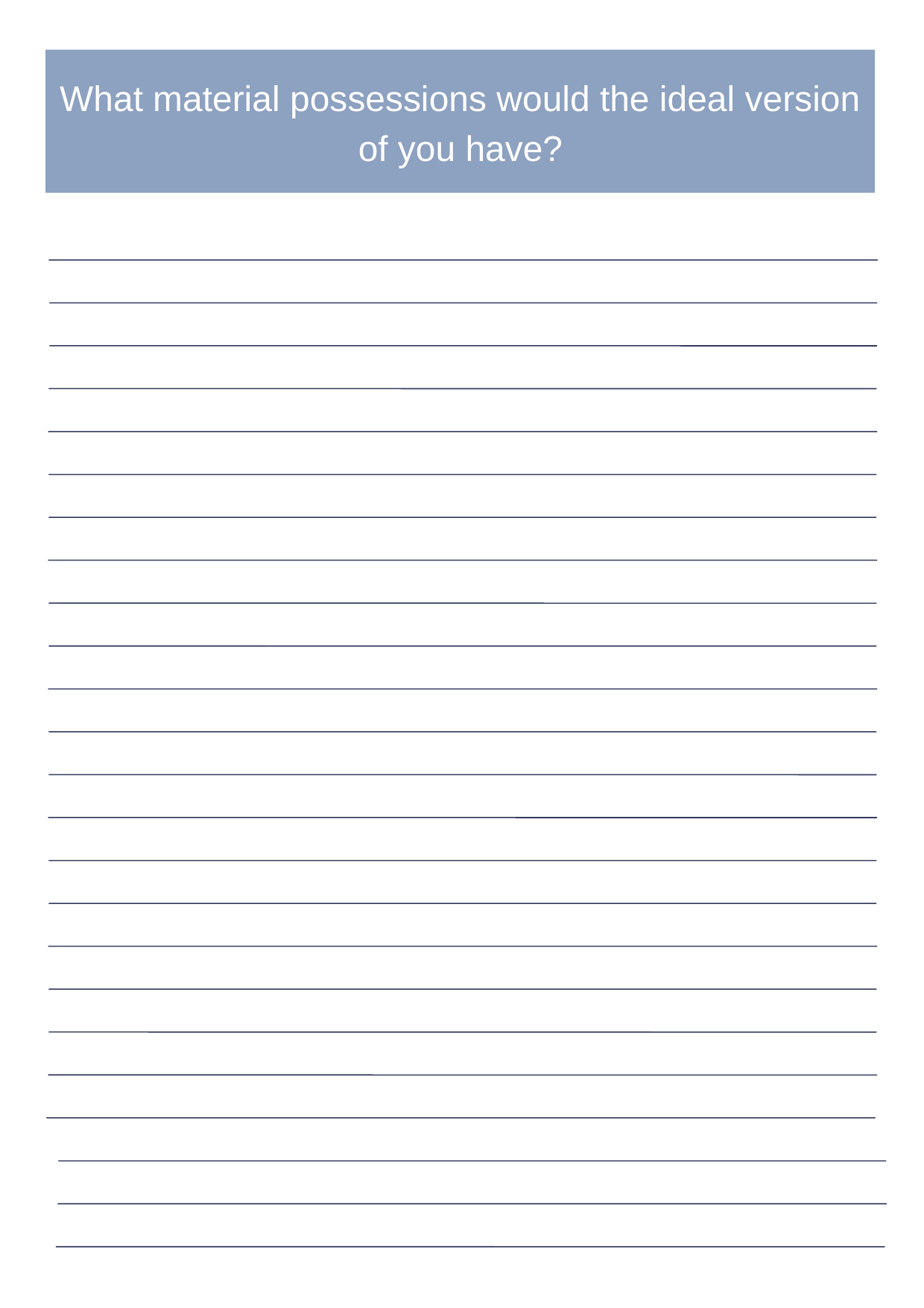

What material possessions would the ideal version of you have?